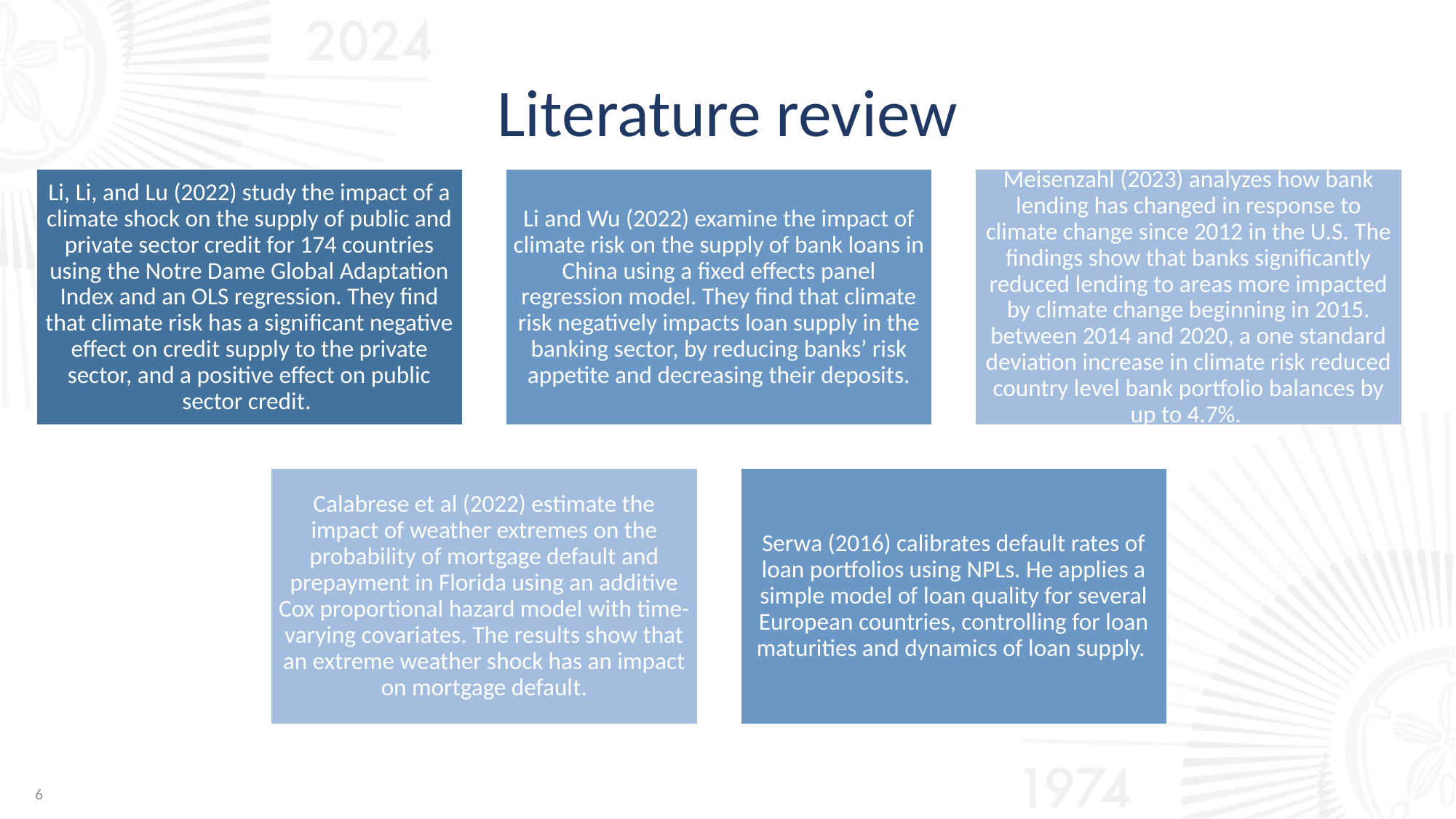

Literature review
Li, Li, and Lu (2022) study the impact of a climate shock on the supply of public and private sector credit for 174 countries using the Notre Dame Global Adaptation Index and an OLS regression. They find that climate risk has a significant negative effect on credit supply to the private sector, and a positive effect on public sector credit.
Li and Wu (2022) examine the impact of climate risk on the supply of bank loans in China using a fixed effects panel regression model. They find that climate risk negatively impacts loan supply in the banking sector, by reducing banks’ risk appetite and decreasing their deposits.
Meisenzahl (2023) analyzes how bank lending has changed in response to climate change since 2012 in the U.S. The findings show that banks significantly reduced lending to areas more impacted by climate change beginning in 2015. between 2014 and 2020, a one standard deviation increase in climate risk reduced country level bank portfolio balances by up to 4.7%.
Calabrese et al (2022) estimate the impact of weather extremes on the probability of mortgage default and prepayment in Florida using an additive Cox proportional hazard model with time-varying covariates. The results show that an extreme weather shock has an impact on mortgage default.
Serwa (2016) calibrates default rates of loan portfolios using NPLs. He applies a simple model of loan quality for several European countries, controlling for loan maturities and dynamics of loan supply.